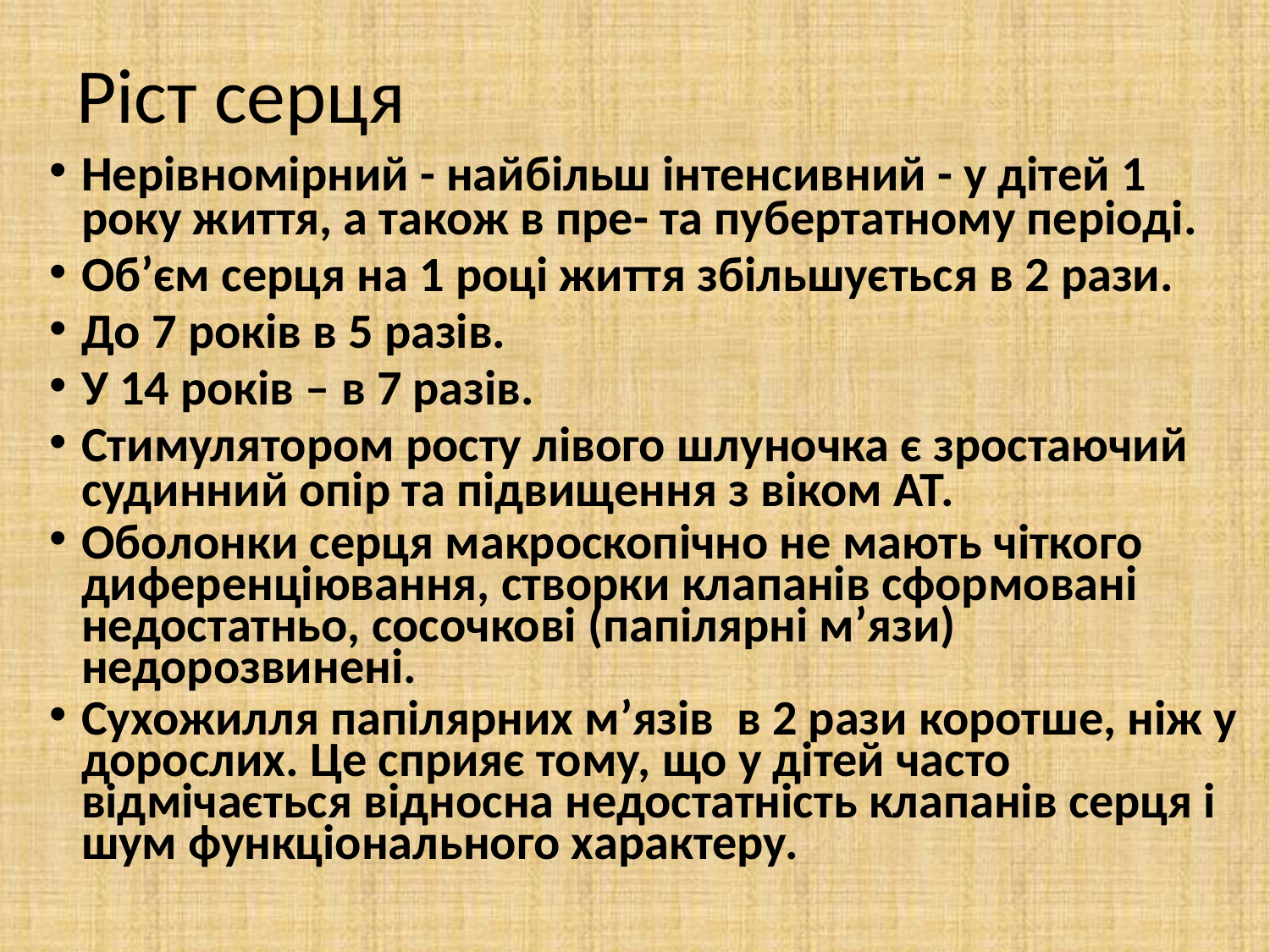

Ріст серця
Нерівномірний - найбільш інтенсивний - у дітей 1 року життя, а також в пре- та пубертатному періоді.
Об’єм серця на 1 році життя збільшується в 2 рази.
До 7 років в 5 разів.
У 14 років – в 7 разів.
Стимулятором росту лівого шлуночка є зростаючий судинний опір та підвищення з віком АТ.
Оболонки серця макроскопічно не мають чіткого диференціювання, створки клапанів сформовані недостатньо, сосочкові (папілярні м’язи) недорозвинені.
Сухожилля папілярних м’язів  в 2 рази коротше, ніж у дорослих. Це сприяє тому, що у дітей часто відмічається відносна недостатність клапанів серця і шум функціонального характеру.